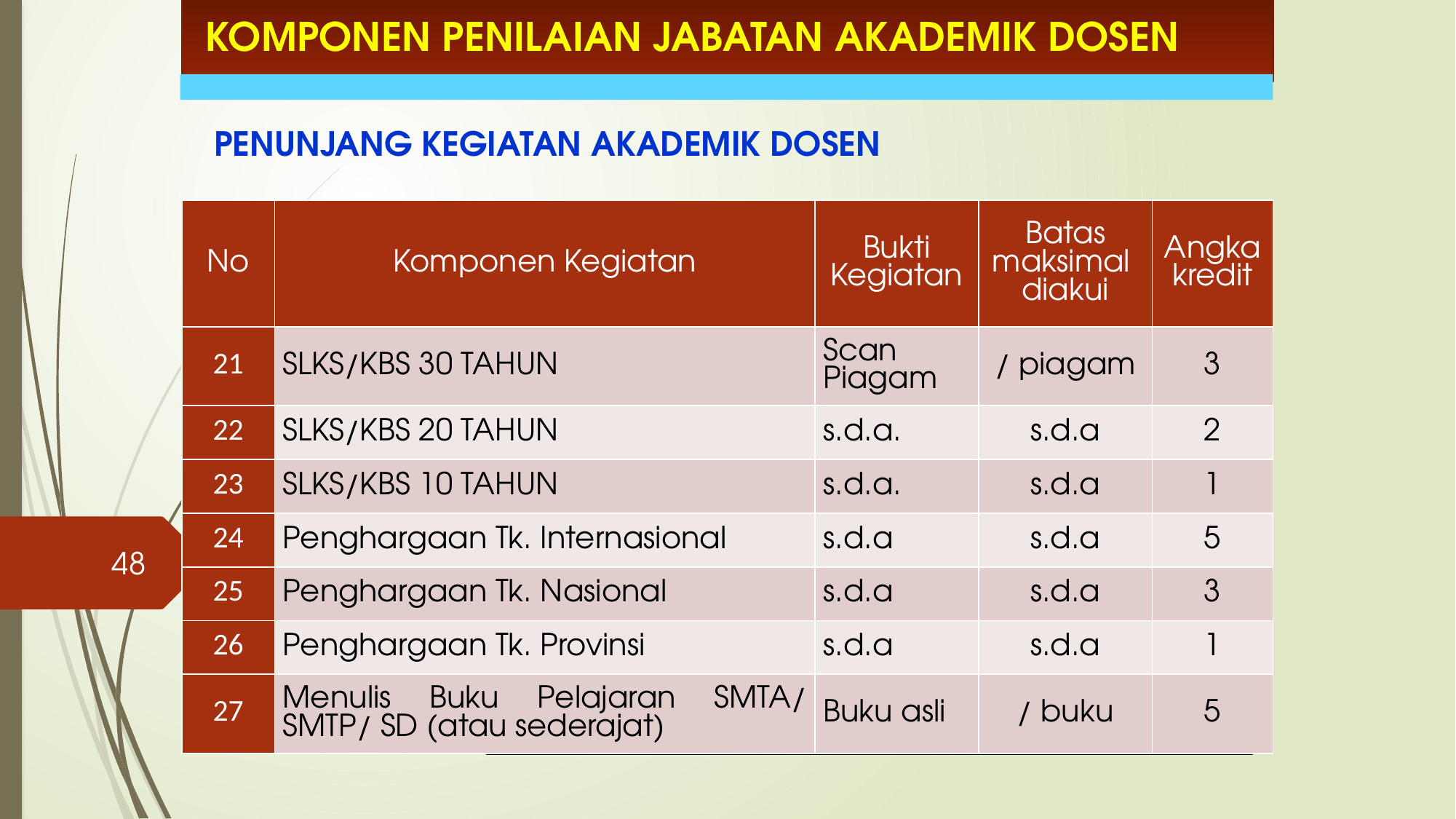

KOMPONEN PENILAIAN JABATAN AKADEMIK DOSEN

PENUNJANG KEGIATAN AKADEMIK DOSEN
| No | Komponen Kegiatan | Bukti Kegiatan | Batas maksimal diakui | Angka kredit |
| --- | --- | --- | --- | --- |
| 21 | SLKS/KBS 30 TAHUN | Scan Piagam | / piagam | 3 |
| 22 | SLKS/KBS 20 TAHUN | s.d.a. | s.d.a | 2 |
| 23 | SLKS/KBS 10 TAHUN | s.d.a. | s.d.a | 1 |
| 24 | Penghargaan Tk. Internasional | s.d.a | s.d.a | 5 |
| 25 | Penghargaan Tk. Nasional | s.d.a | s.d.a | 3 |
| 26 | Penghargaan Tk. Provinsi | s.d.a | s.d.a | 1 |
| 27 | Menulis Buku Pelajaran SMTA/ SMTP/ SD (atau sederajat) | Buku asli | / buku | 5 |
48